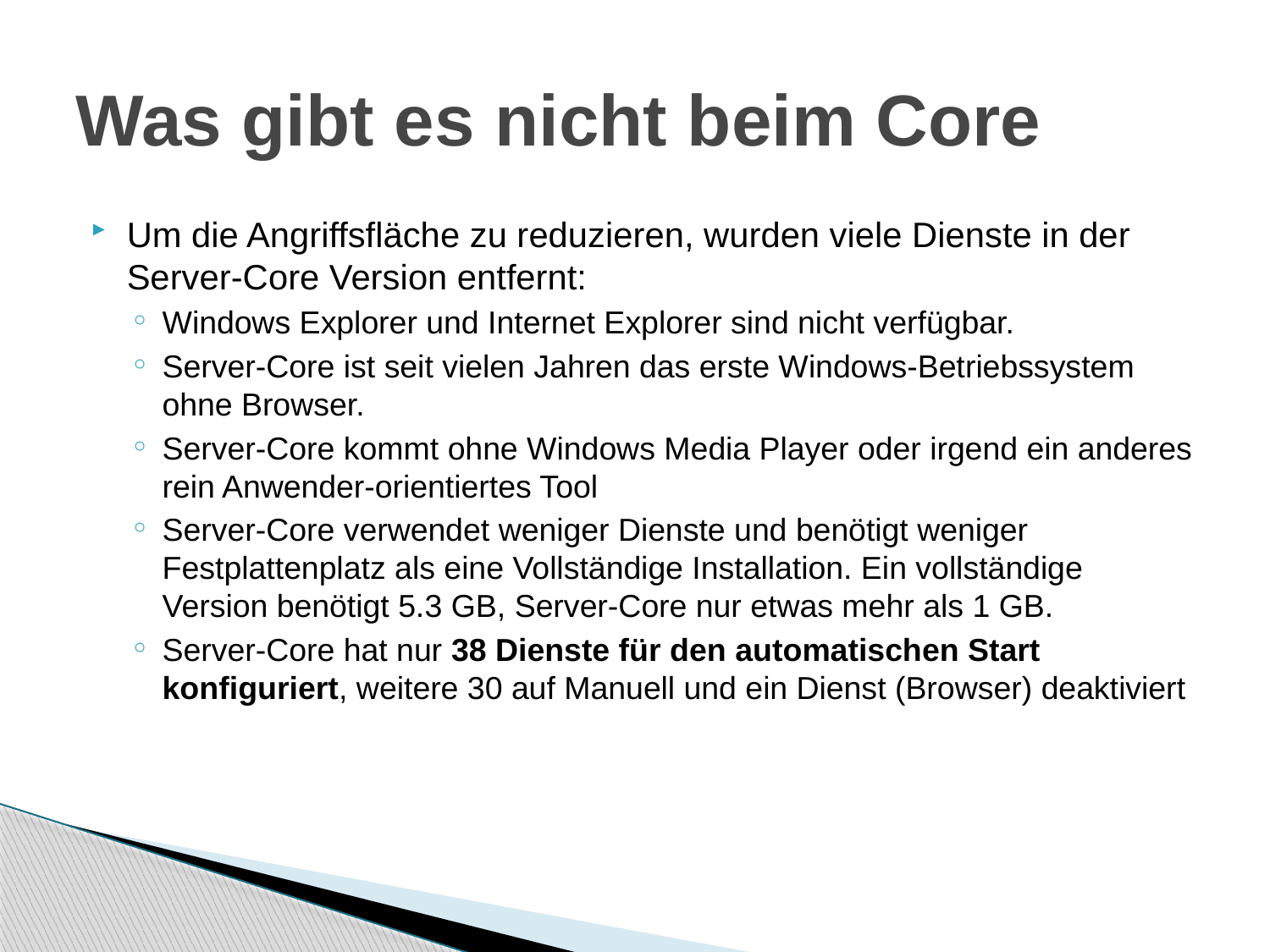

# Was gibt es nicht beim Core
Um die Angriffsfläche zu reduzieren, wurden viele Dienste in der Server-Core Version entfernt:
Windows Explorer und Internet Explorer sind nicht verfügbar.
Server-Core ist seit vielen Jahren das erste Windows-Betriebssystem ohne Browser.
Server-Core kommt ohne Windows Media Player oder irgend ein anderes rein Anwender-orientiertes Tool
Server-Core verwendet weniger Dienste und benötigt weniger Festplattenplatz als eine Vollständige Installation. Ein vollständige Version benötigt 5.3 GB, Server-Core nur etwas mehr als 1 GB.
Server-Core hat nur 38 Dienste für den automatischen Start konfiguriert, weitere 30 auf Manuell und ein Dienst (Browser) deaktiviert